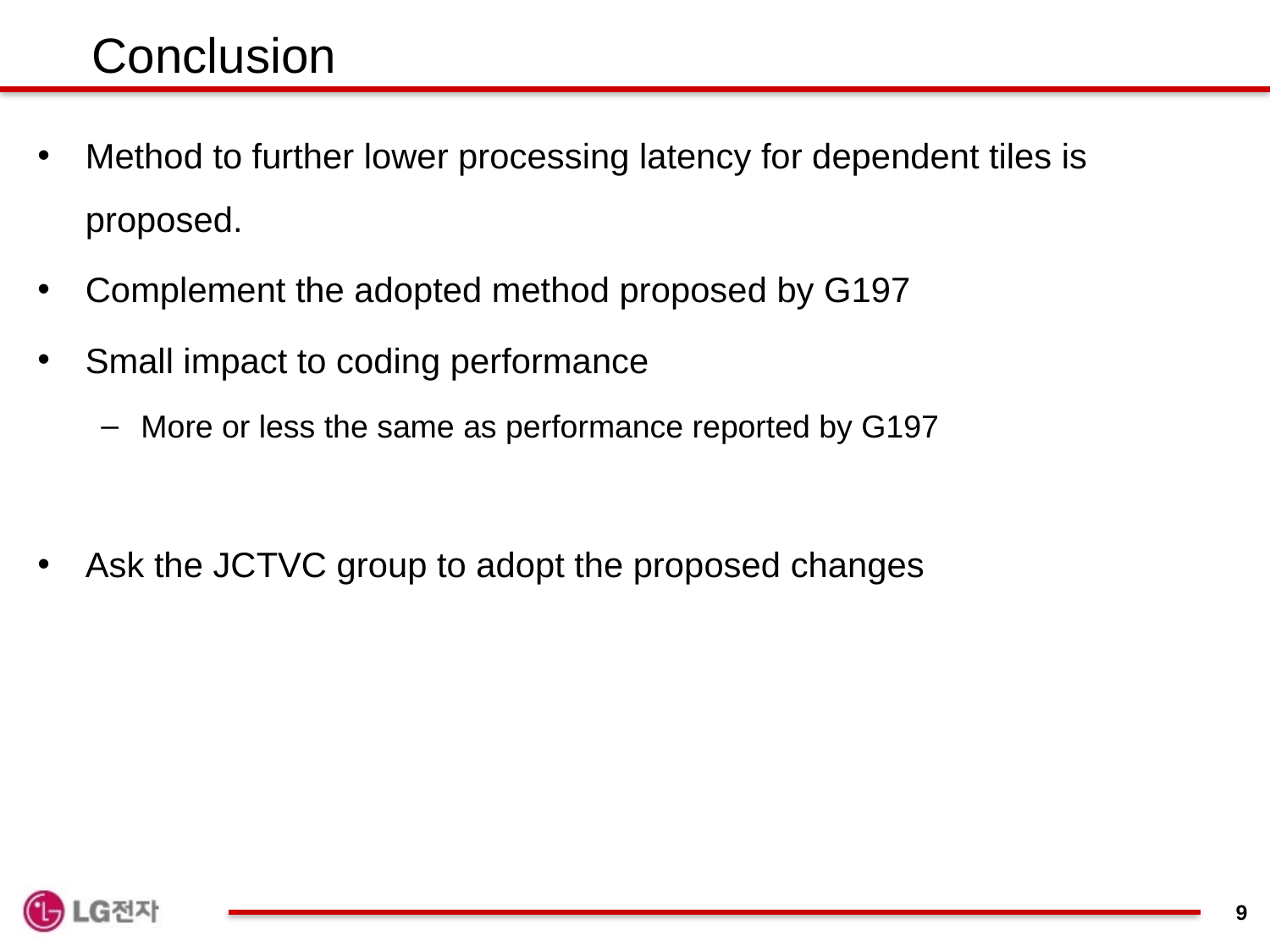

# Conclusion
Method to further lower processing latency for dependent tiles is proposed.
Complement the adopted method proposed by G197
Small impact to coding performance
More or less the same as performance reported by G197

Ask the JCTVC group to adopt the proposed changes
9